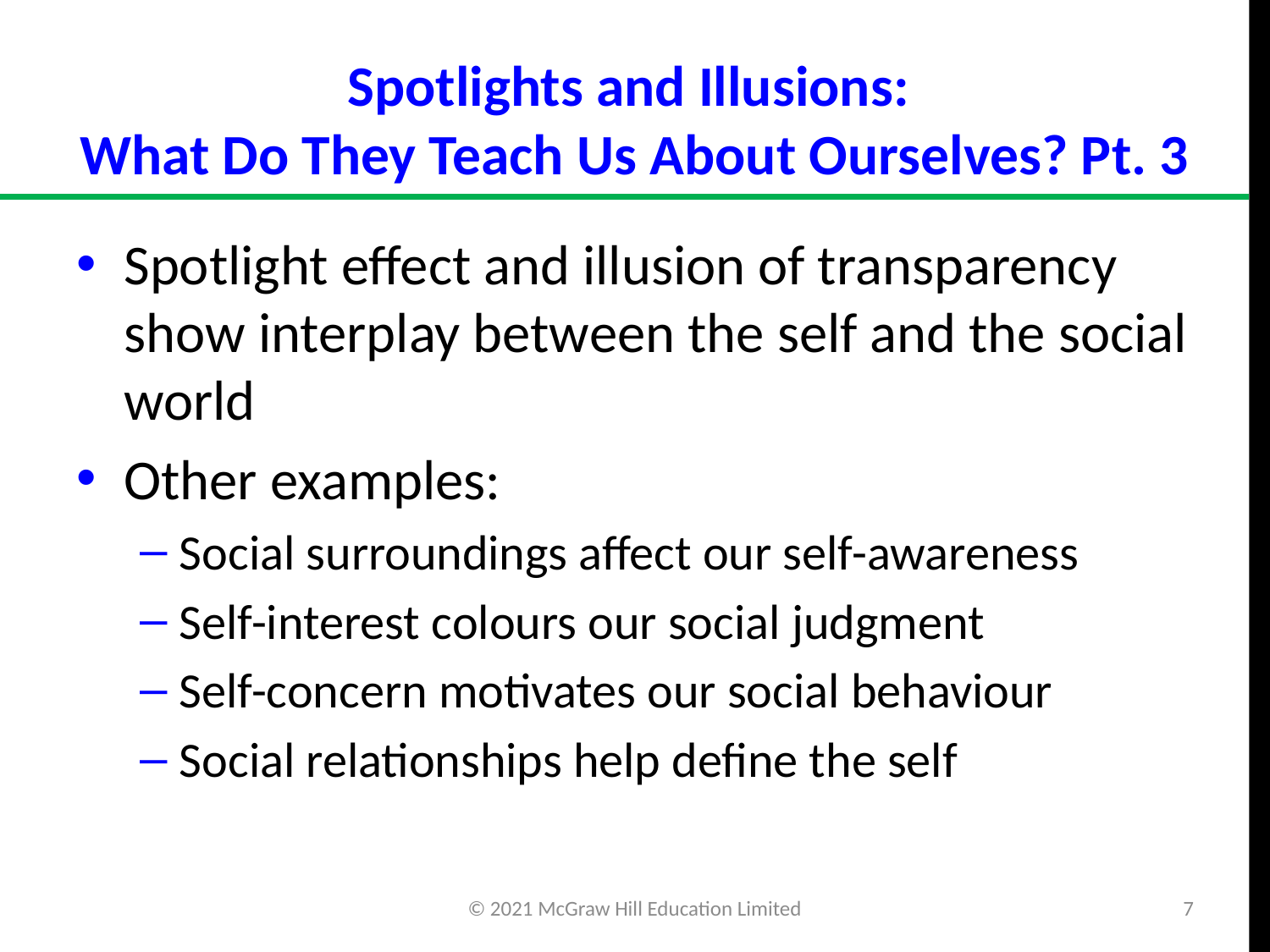

# Spotlights and Illusions: What Do They Teach Us About Ourselves? Pt. 3
Spotlight effect and illusion of transparency show interplay between the self and the social world
Other examples:
Social surroundings affect our self-awareness
Self-interest colours our social judgment
Self-concern motivates our social behaviour
Social relationships help define the self

© 2021 McGraw Hill Education Limited
7